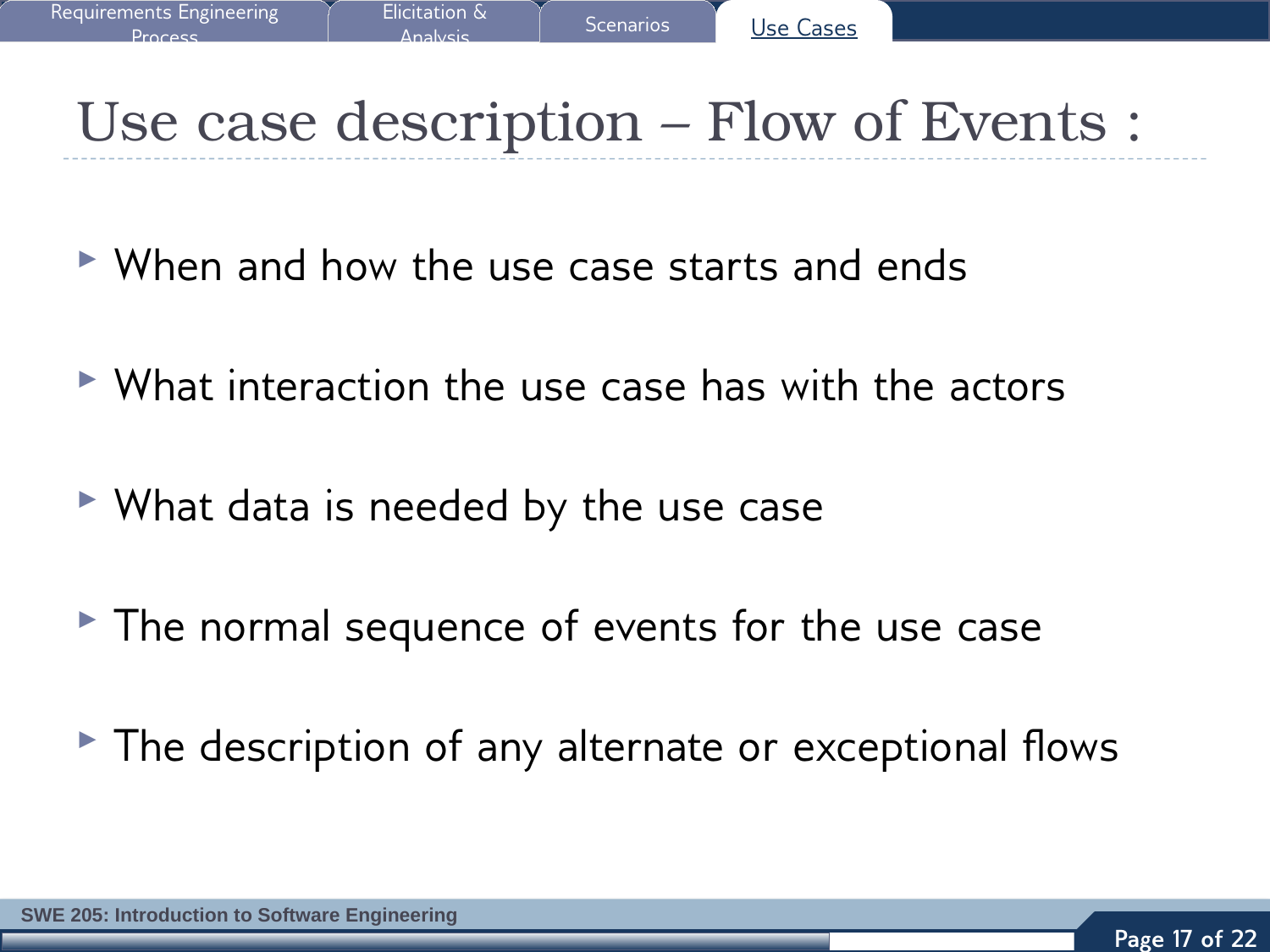

Requirements Engineering Process
Elicitation & Analysis
Scenarios
Use Cases
# Use case description – Flow of Events :

When and how the use case starts and ends

What interaction the use case has with the actors

What data is needed by the use case

The normal sequence of events for the use case

The description of any alternate or exceptional flows
Page 17 of 22